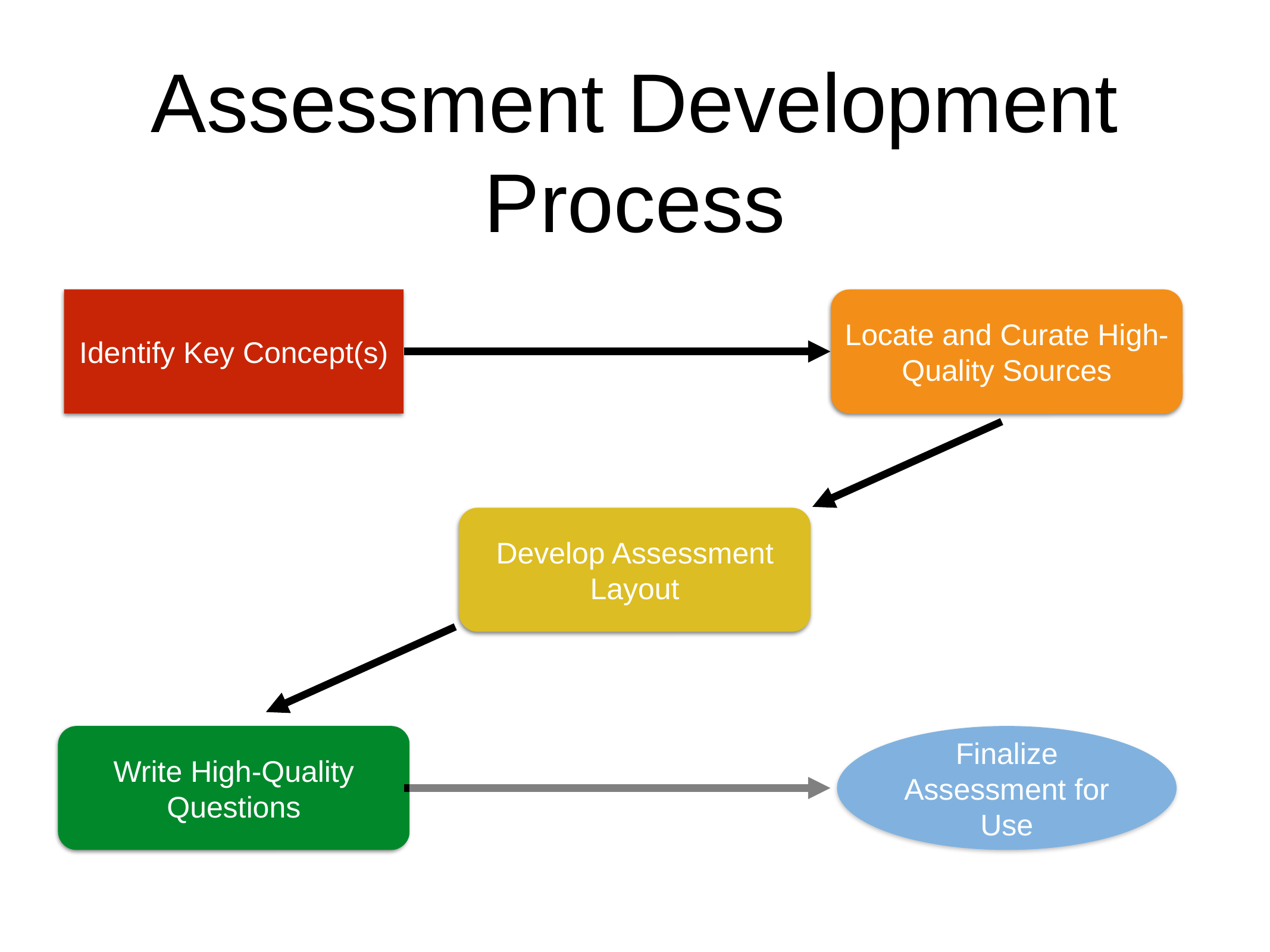

# Assessment Development Process
Identify Key Concept(s)
Locate and Curate High-Quality Sources

Develop Assessment Layout

Write High-Quality Questions
Finalize Assessment for Use